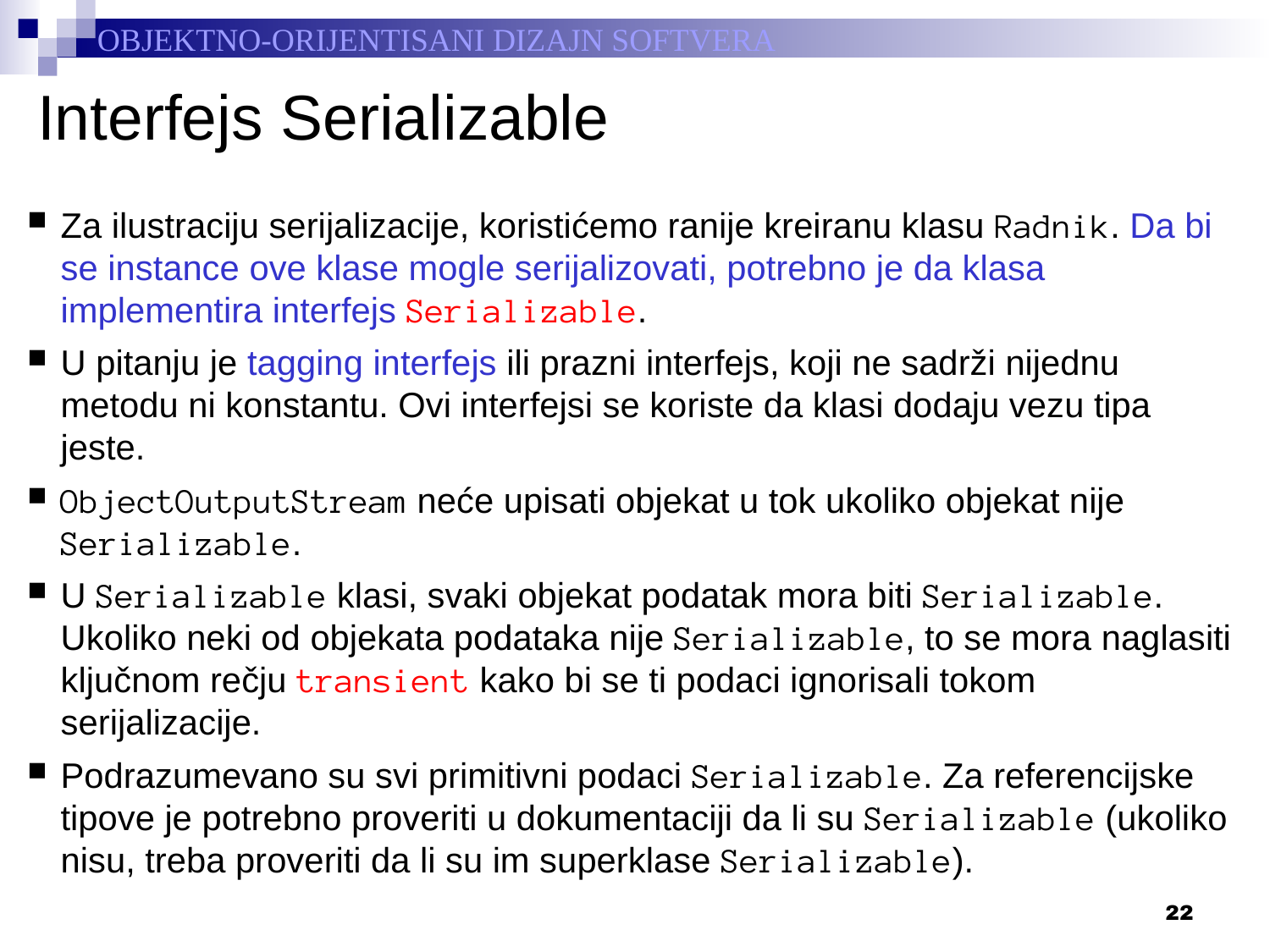

# Interfejs Serializable
Za ilustraciju serijalizacije, koristićemo ranije kreiranu klasu Radnik. Da bi se instance ove klase mogle serijalizovati, potrebno je da klasa implementira interfejs Serializable.
U pitanju je tagging interfejs ili prazni interfejs, koji ne sadrži nijednu metodu ni konstantu. Ovi interfejsi se koriste da klasi dodaju vezu tipa jeste.
ObjectOutputStream neće upisati objekat u tok ukoliko objekat nije Serializable.
U Serializable klasi, svaki objekat podatak mora biti Serializable. Ukoliko neki od objekata podataka nije Serializable, to se mora naglasiti ključnom rečju transient kako bi se ti podaci ignorisali tokom serijalizacije.
Podrazumevano su svi primitivni podaci Serializable. Za referencijske tipove je potrebno proveriti u dokumentaciji da li su Serializable (ukoliko nisu, treba proveriti da li su im superklase Serializable).
22